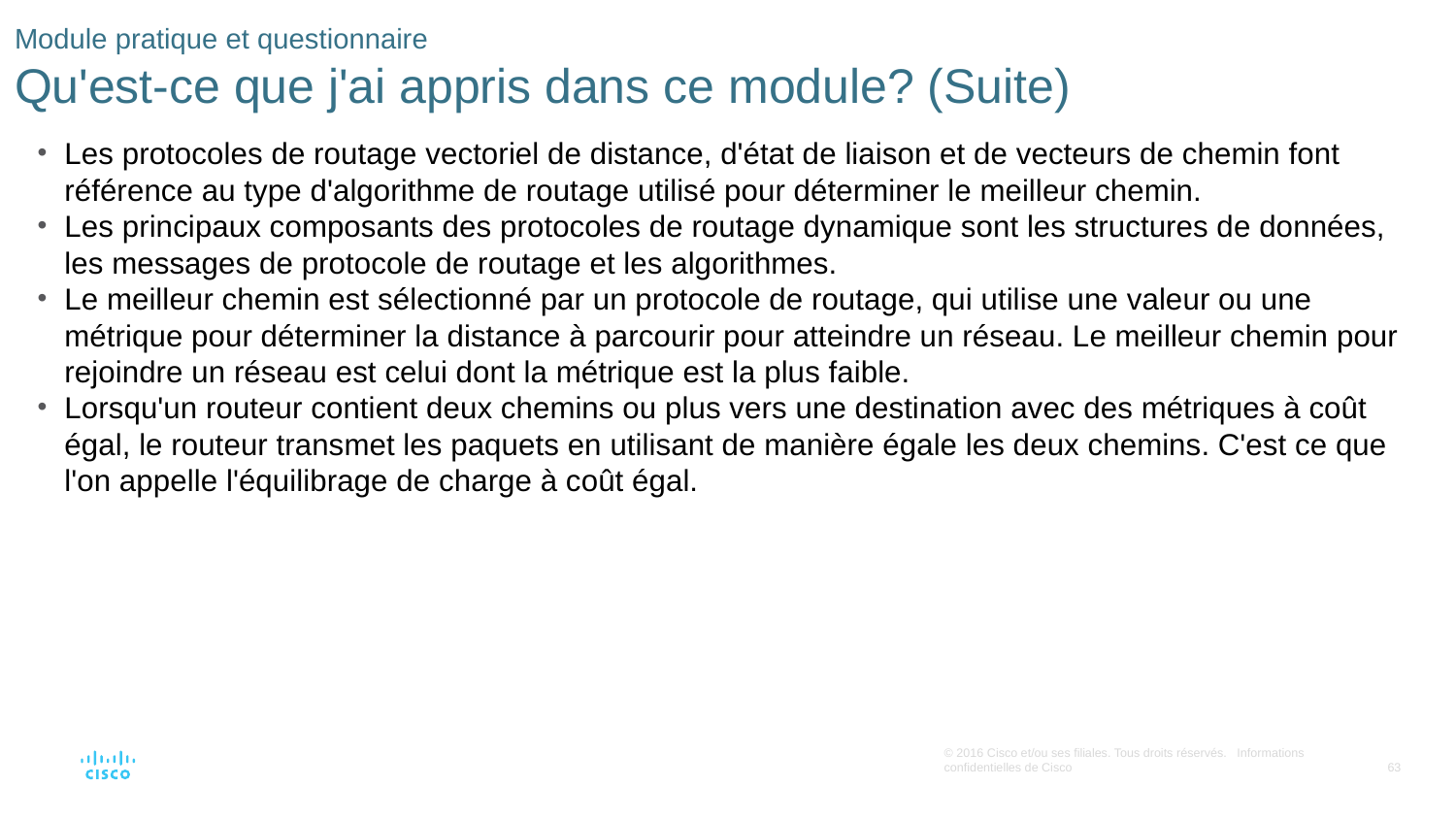

# Module pratique et questionnaire Qu'est-ce que j'ai appris dans ce module? (Suite)
Les protocoles de routage vectoriel de distance, d'état de liaison et de vecteurs de chemin font référence au type d'algorithme de routage utilisé pour déterminer le meilleur chemin.
Les principaux composants des protocoles de routage dynamique sont les structures de données, les messages de protocole de routage et les algorithmes.
Le meilleur chemin est sélectionné par un protocole de routage, qui utilise une valeur ou une métrique pour déterminer la distance à parcourir pour atteindre un réseau. Le meilleur chemin pour rejoindre un réseau est celui dont la métrique est la plus faible.
Lorsqu'un routeur contient deux chemins ou plus vers une destination avec des métriques à coût égal, le routeur transmet les paquets en utilisant de manière égale les deux chemins. C'est ce que l'on appelle l'équilibrage de charge à coût égal.